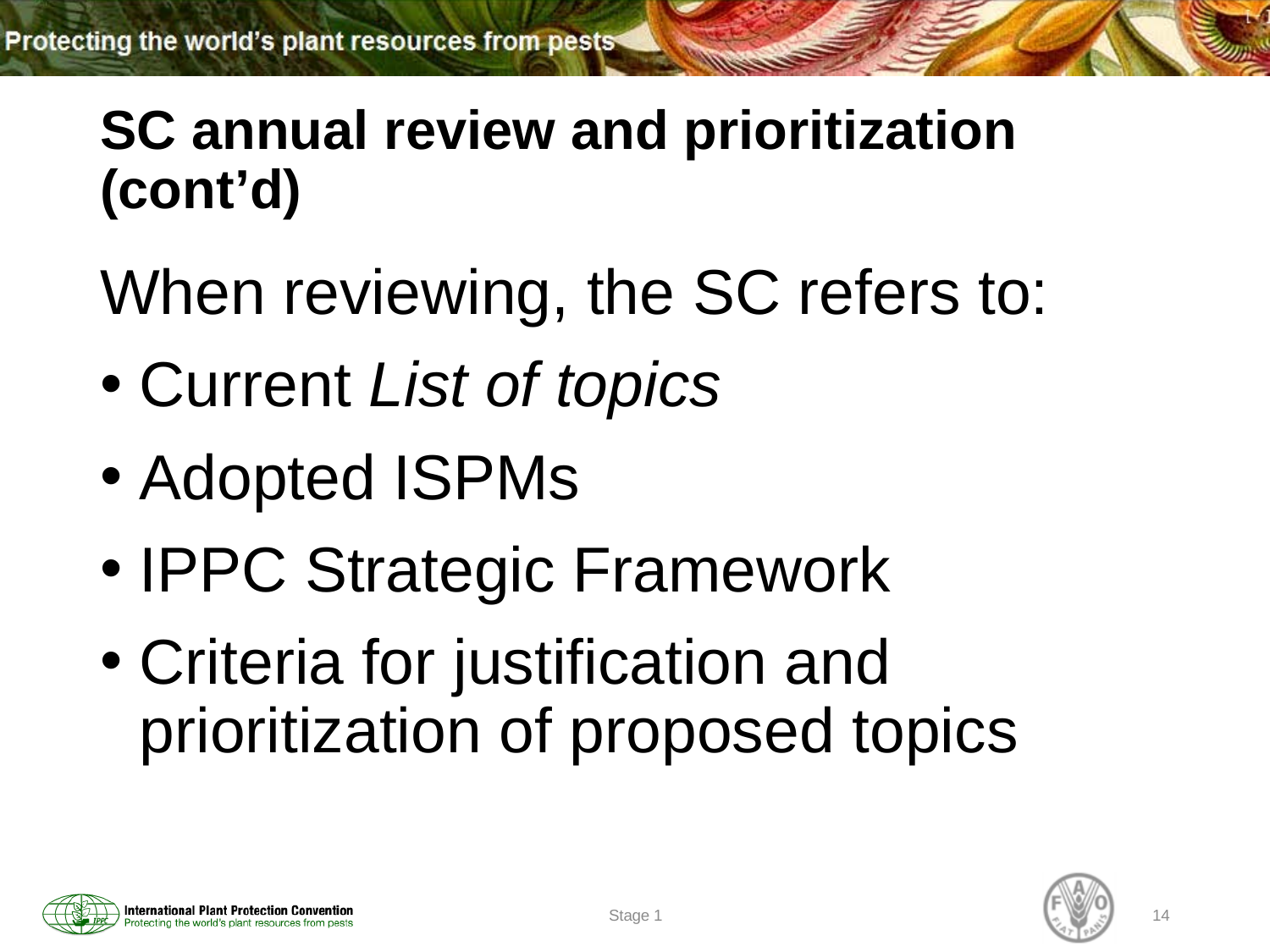

# SC annual review and prioritization (cont’d)
When reviewing, the SC refers to:
Current List of topics
Adopted ISPMs
IPPC Strategic Framework
Criteria for justification and prioritization of proposed topics
Stage 1
14